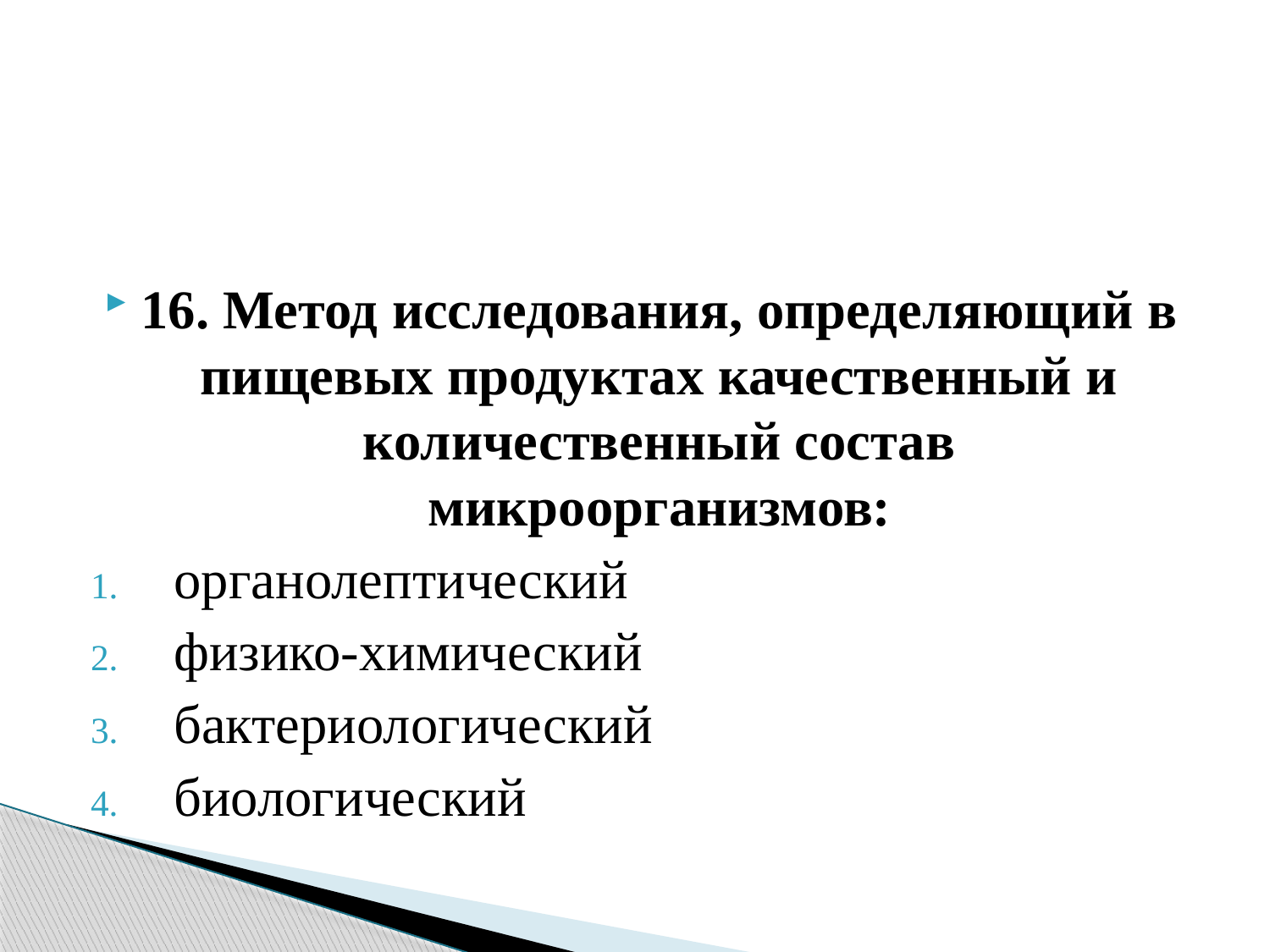

#

16. Метод исследования, определяющий в пищевых продуктах качественный и количественный состав микроорганизмов:
 органолептический
 физико-химический
 бактериологический
 биологический